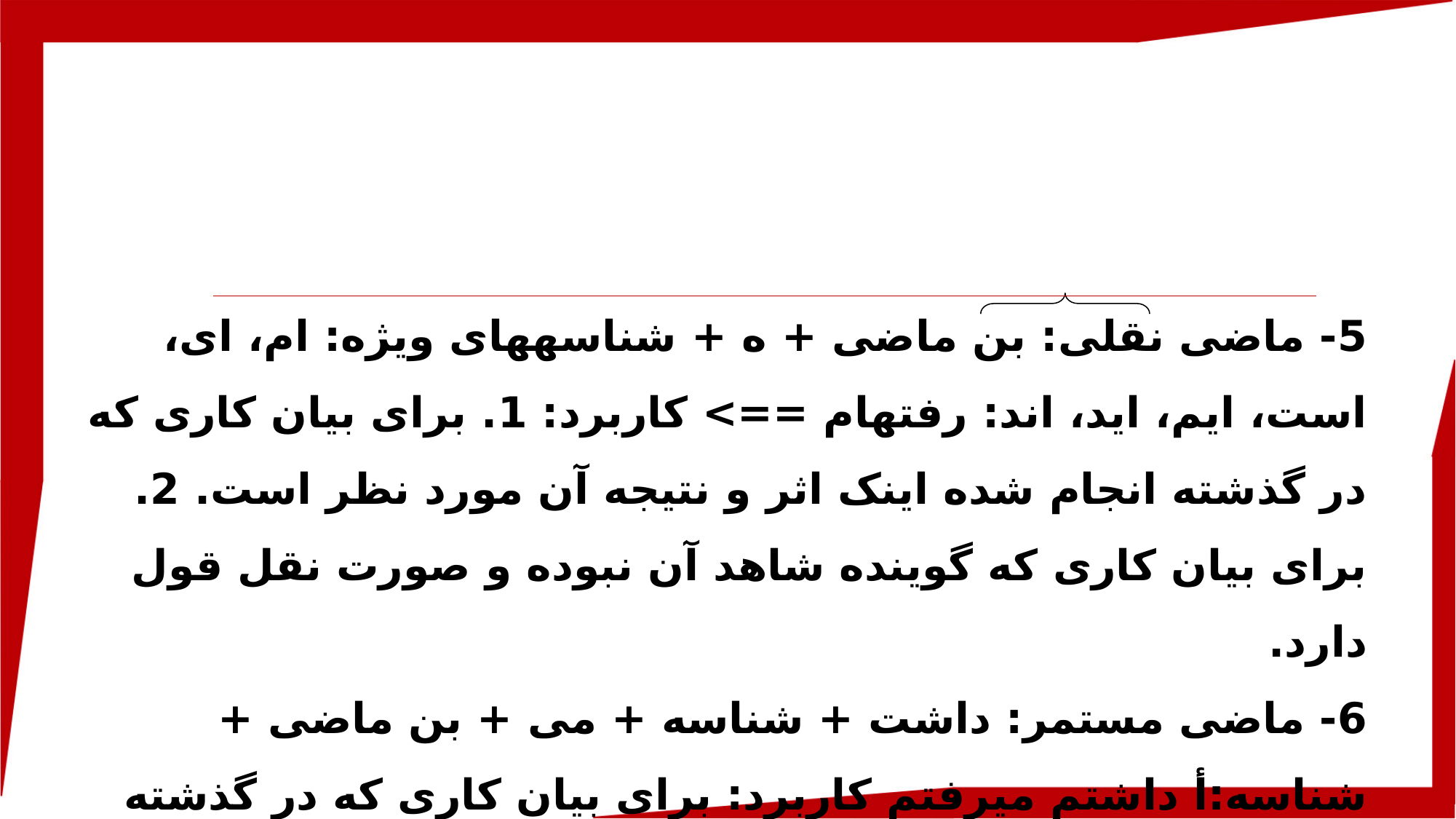

5- ماضی نقلی: بن ماضی + ه + شناسه­های ویژه: ام، ای، است، ایم، اید، اند: رفته­ام ==> کاربرد: 1. برای بیان کاری که در گذشته انجام شده اینک اثر و نتیجه آن مورد نظر است. 2. برای بیان کاری که گوینده شاهد آن نبوده و صورت نقل قول دارد.
6- ماضی مستمر: داشت + شناسه + می + بن ماضی + شناسه:أ داشتم می­رفتم کاربرد: برای بیان کاری که در گذشته همزمان با کار دیگر صورت گرفته است.